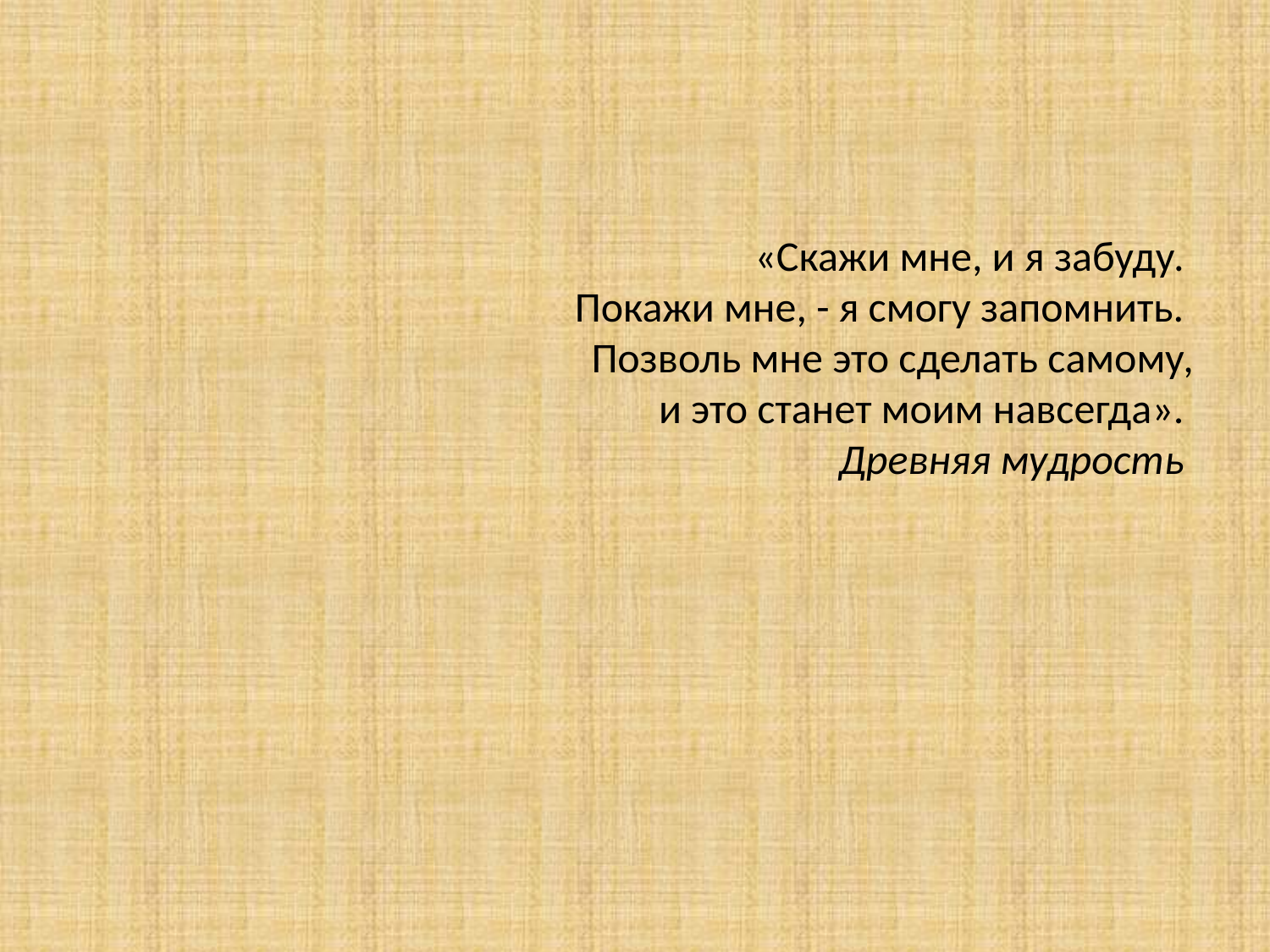

#
«Скажи мне, и я забуду.
Покажи мне, - я смогу запомнить.
Позволь мне это сделать самому,
и это станет моим навсегда».
Древняя мудрость